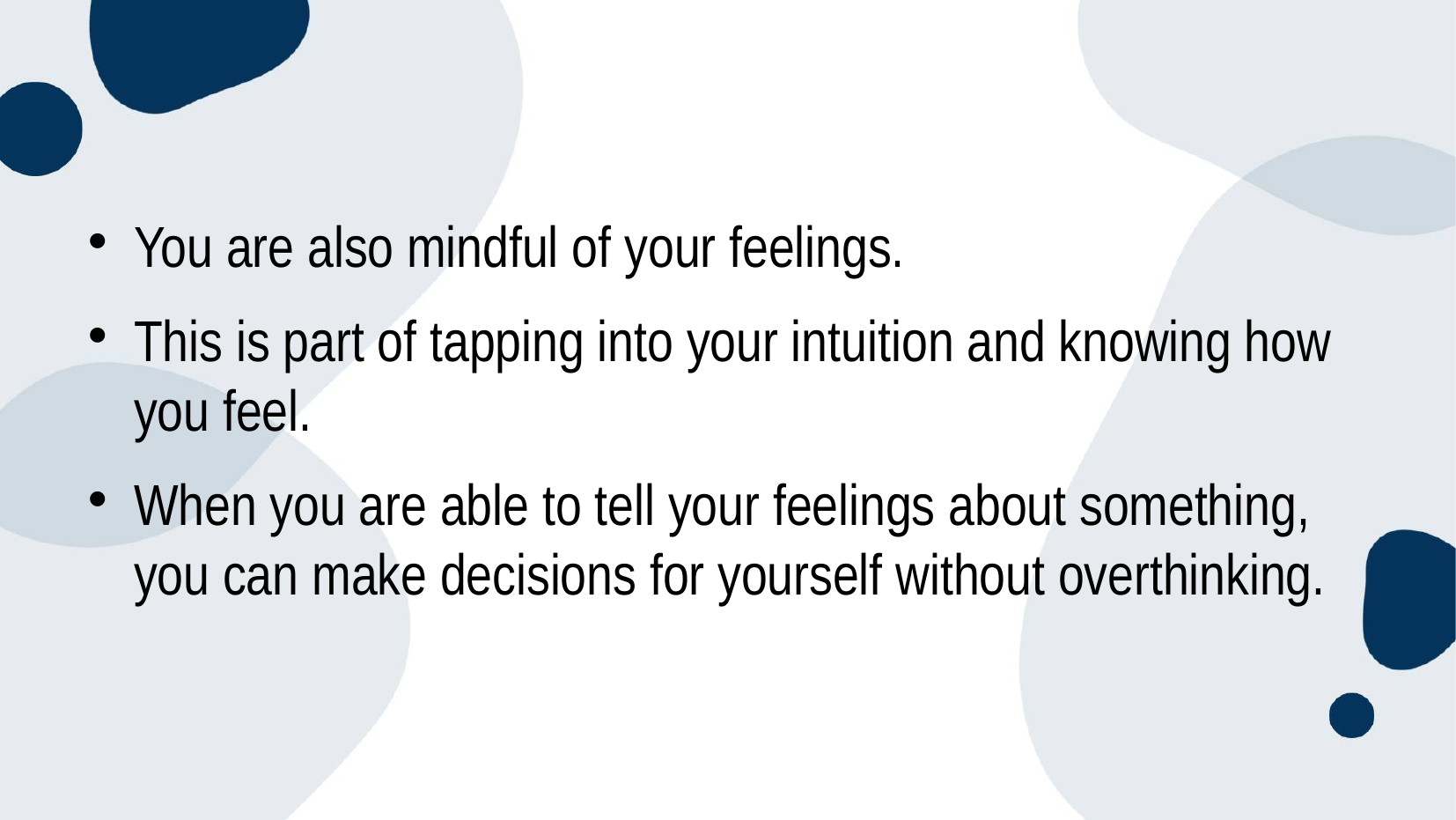

You are also mindful of your feelings.
This is part of tapping into your intuition and knowing how you feel.
When you are able to tell your feelings about something, you can make decisions for yourself without overthinking.